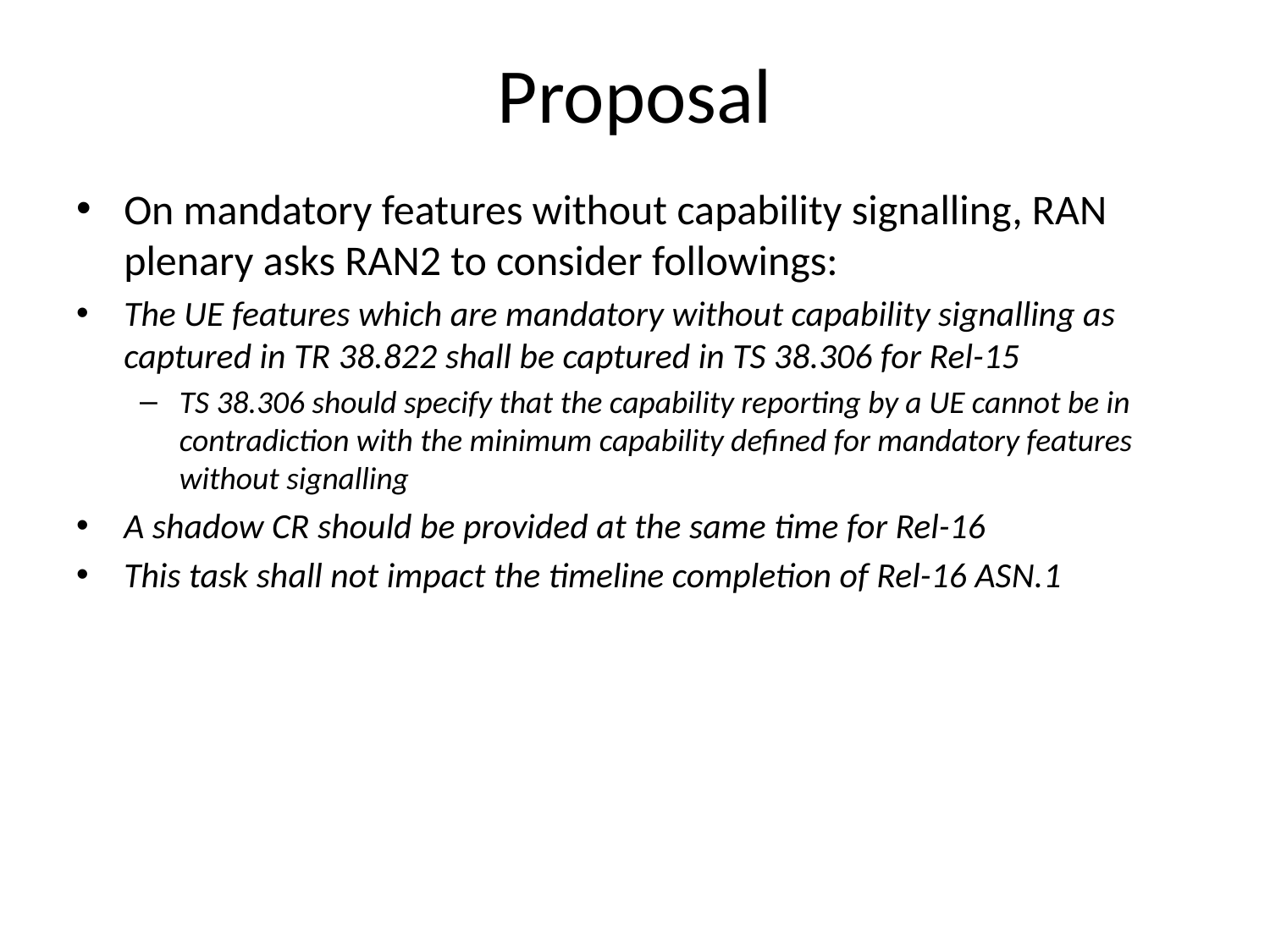

# Proposal
On mandatory features without capability signalling, RAN plenary asks RAN2 to consider followings:
The UE features which are mandatory without capability signalling as captured in TR 38.822 shall be captured in TS 38.306 for Rel-15
TS 38.306 should specify that the capability reporting by a UE cannot be in contradiction with the minimum capability defined for mandatory features without signalling
A shadow CR should be provided at the same time for Rel-16
This task shall not impact the timeline completion of Rel-16 ASN.1